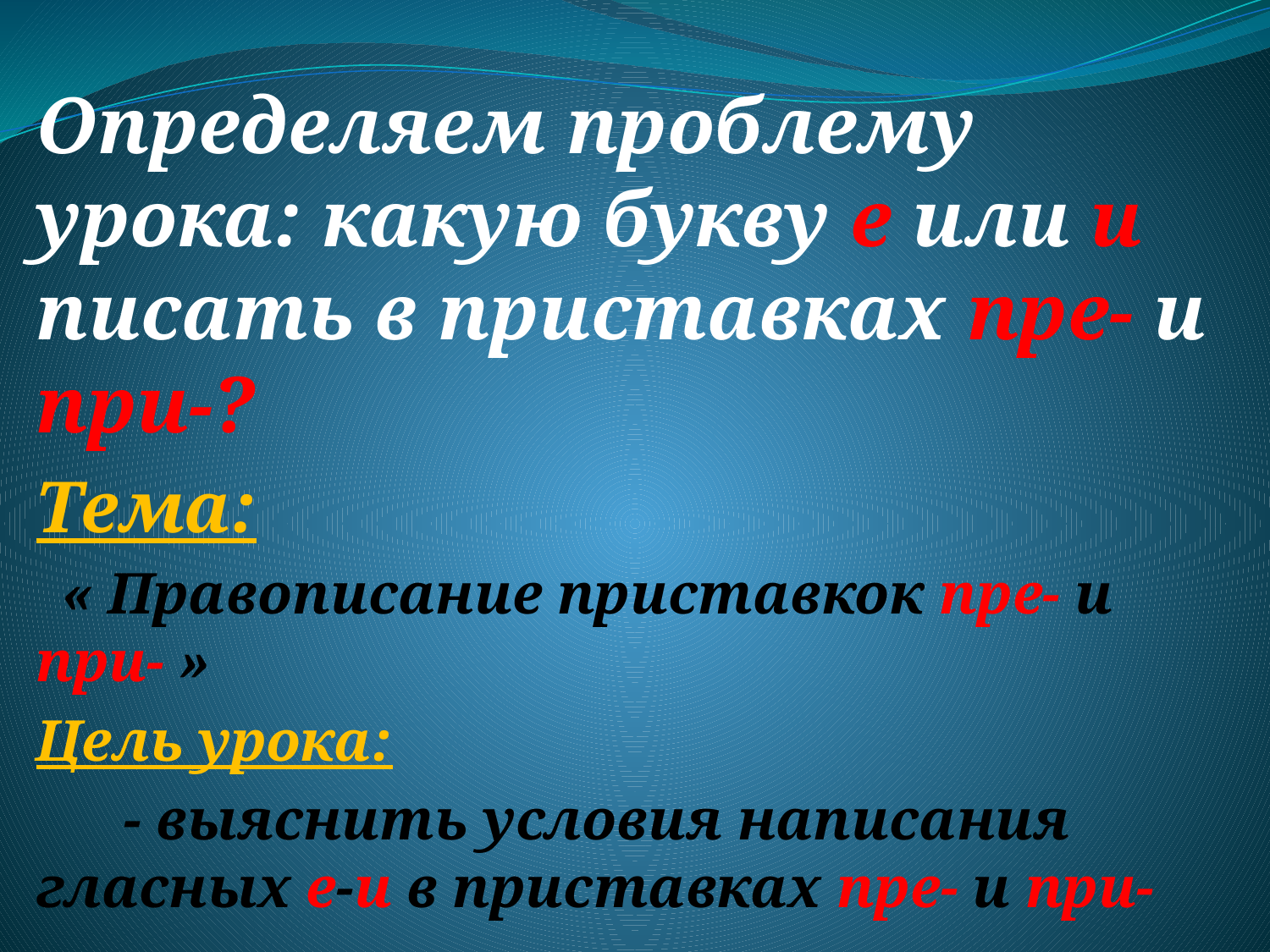

Определяем проблему урока: какую букву е или и писать в приставках пре- и при-?
Тема:
  « Правописание приставкок пре- и при- »
Цель урока:
      - выяснить условия написания гласных е-и в приставках пре- и при-